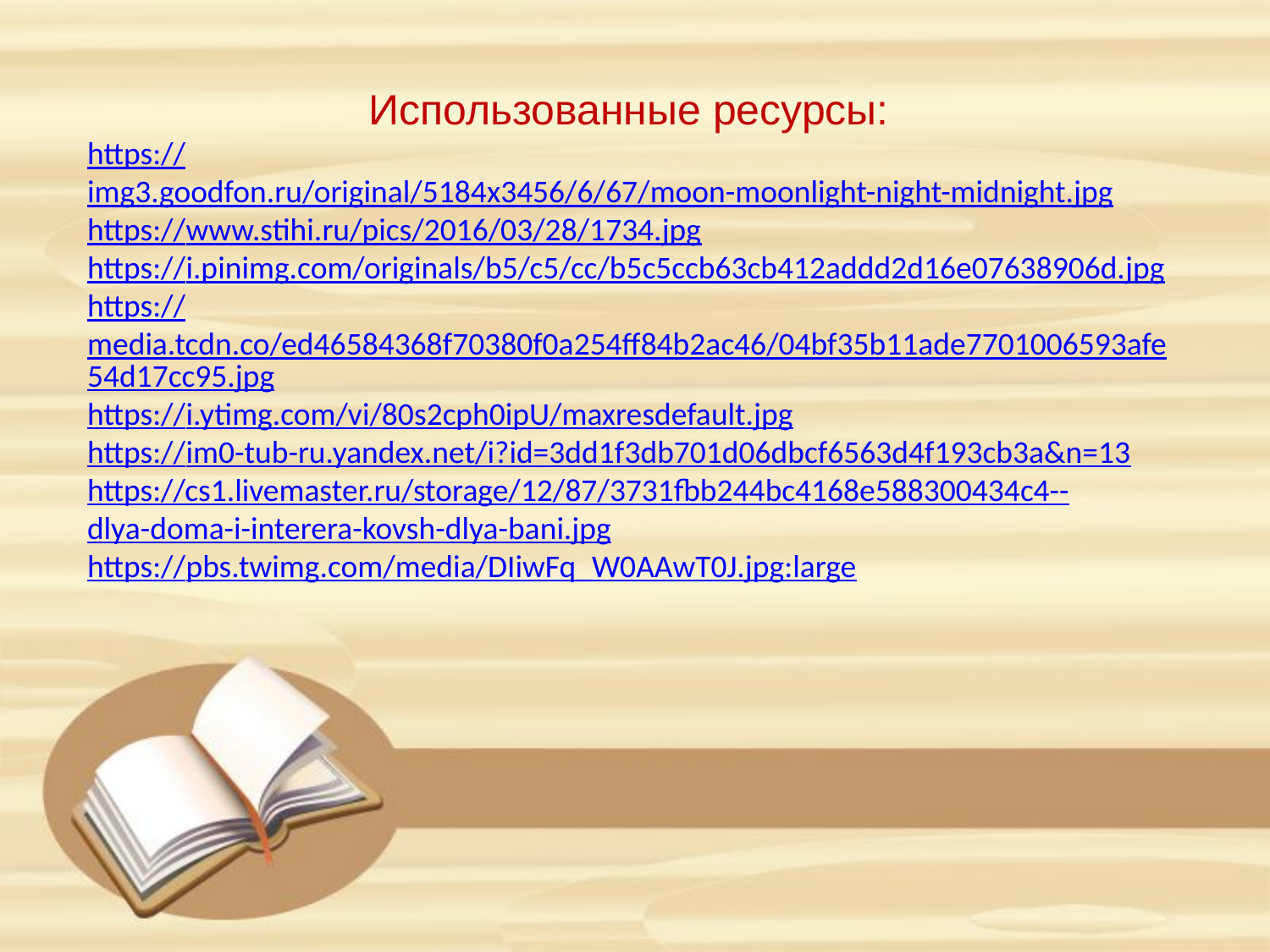

Использованные ресурсы:
https://img3.goodfon.ru/original/5184x3456/6/67/moon-moonlight-night-midnight.jpg
https://www.stihi.ru/pics/2016/03/28/1734.jpg
https://i.pinimg.com/originals/b5/c5/cc/b5c5ccb63cb412addd2d16e07638906d.jpg
https://media.tcdn.co/ed46584368f70380f0a254ff84b2ac46/04bf35b11ade7701006593afe54d17cc95.jpg
https://i.ytimg.com/vi/80s2cph0ipU/maxresdefault.jpg
https://im0-tub-ru.yandex.net/i?id=3dd1f3db701d06dbcf6563d4f193cb3a&n=13
https://cs1.livemaster.ru/storage/12/87/3731fbb244bc4168e588300434c4--dlya-doma-i-interera-kovsh-dlya-bani.jpg
https://pbs.twimg.com/media/DIiwFq_W0AAwT0J.jpg:large